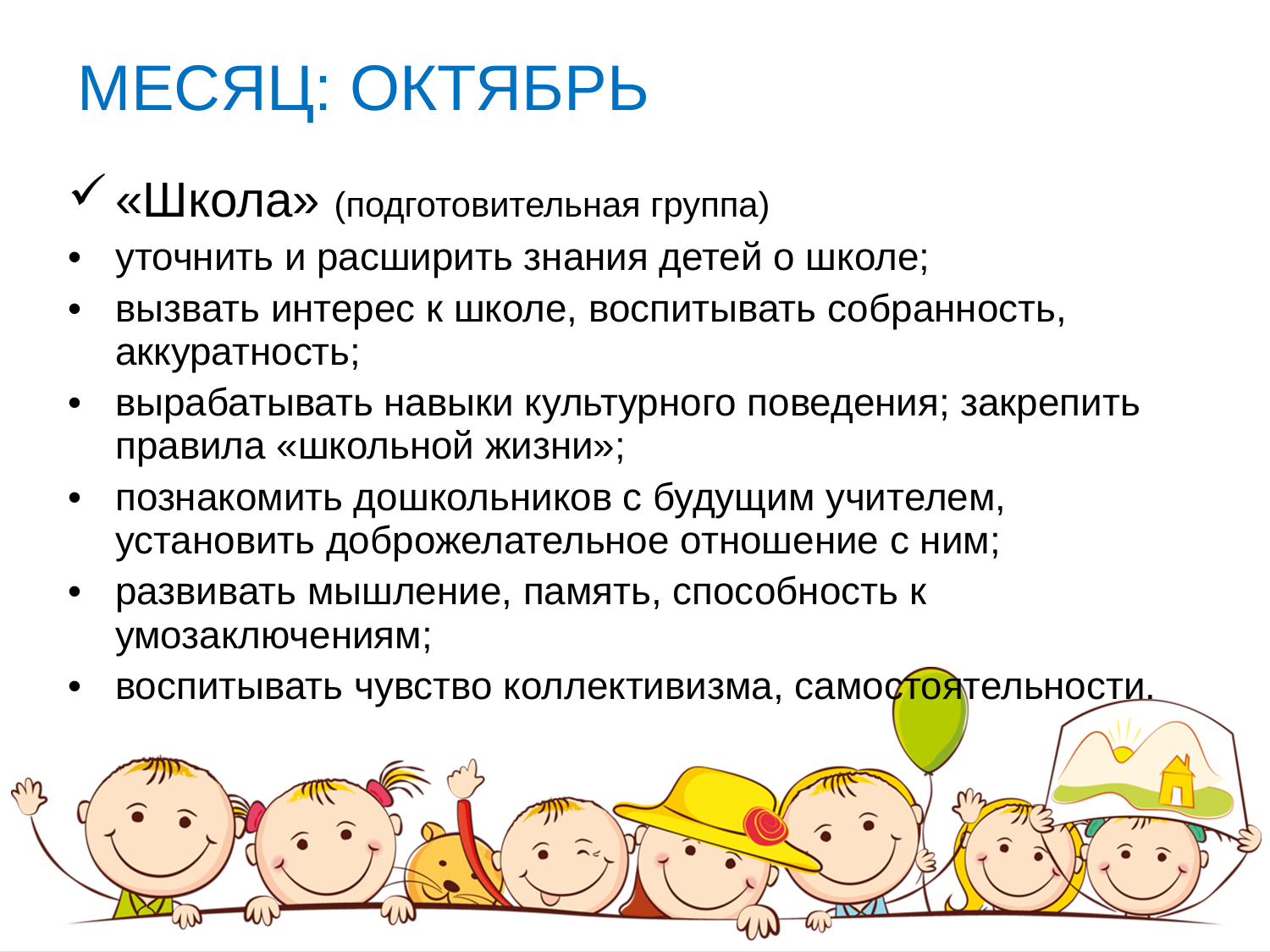

# МЕСЯЦ: ОКТЯБРЬ
«Школа» (подготовительная группа)
уточнить и расширить знания детей о школе;
вызвать интерес к школе, воспитывать собранность, аккуратность;
вырабатывать навыки культурного поведения; закрепить правила «школьной жизни»;
познакомить дошкольников с будущим учителем, установить доброжелательное отношение с ним;
развивать мышление, память, способность к умозаключениям;
воспитывать чувство коллективизма, самостоятельности.